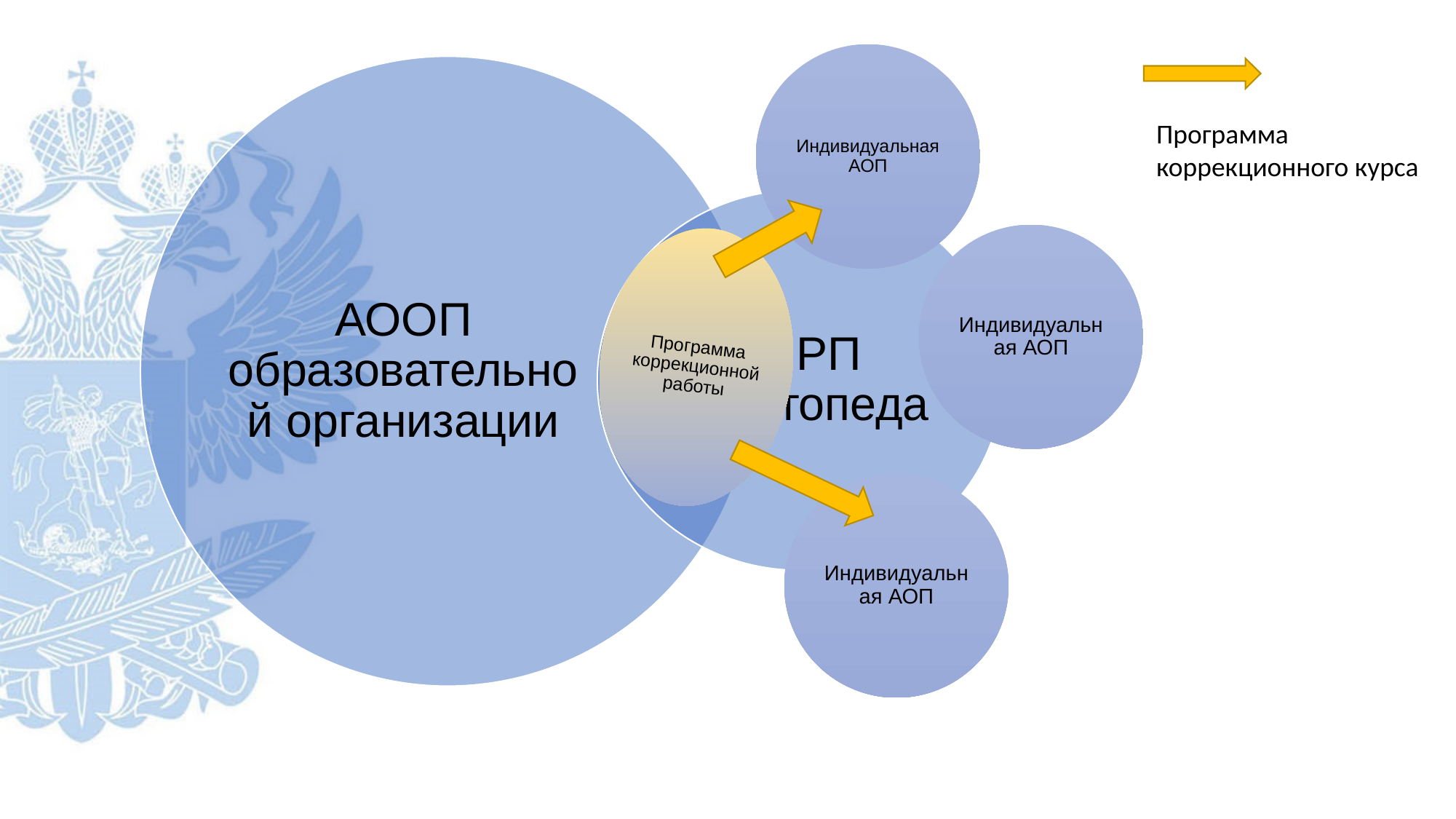

Индивидуальная АОП

Индивидуальная АОП
Программа коррекционной работы

Индивидуальная АОП

АООП образовательной организации

РП логопеда

Программа
коррекционного курса